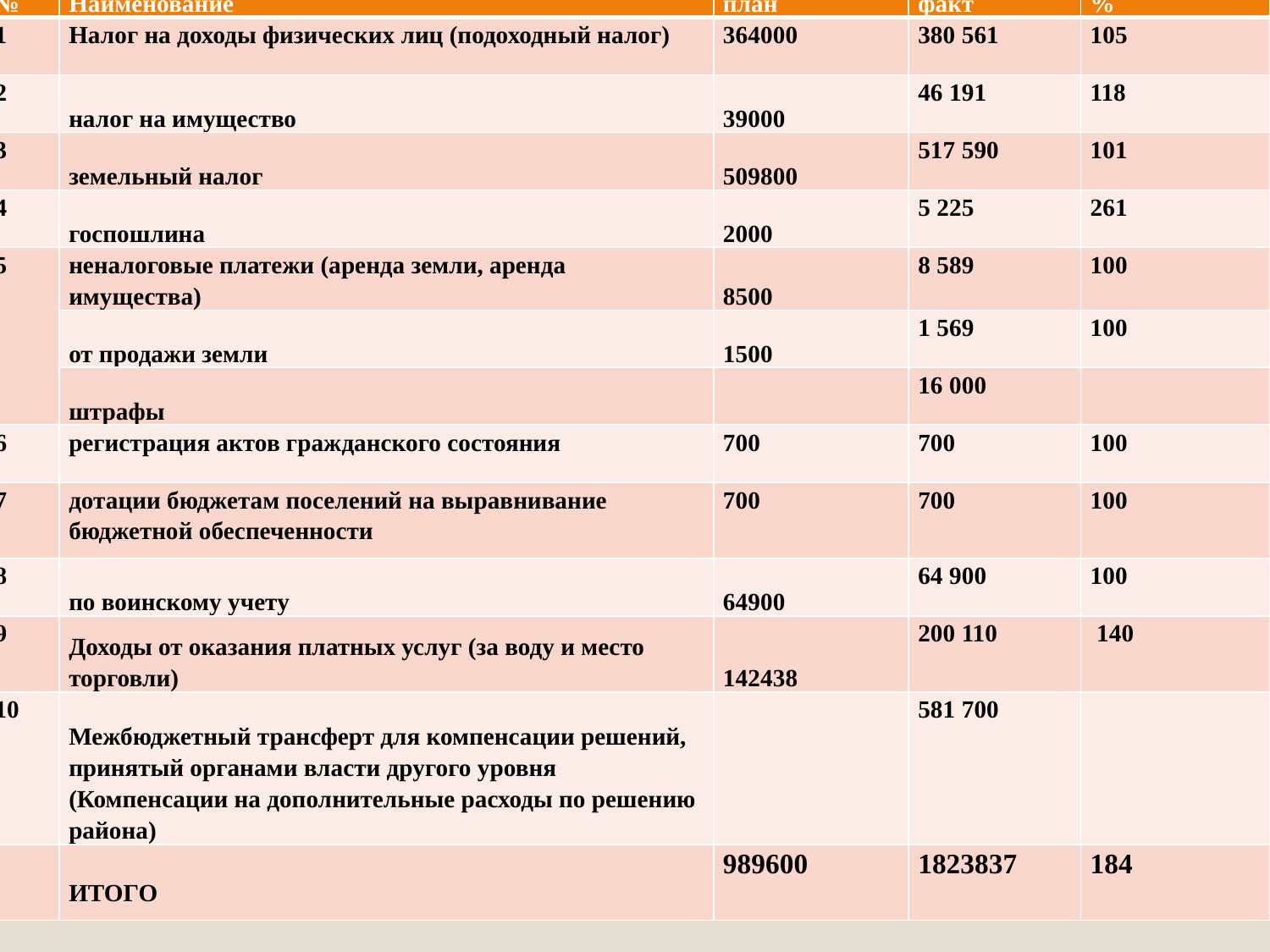

| № | Наименование | план | факт | % |
| --- | --- | --- | --- | --- |
| 1 | Налог на доходы физических лиц (подоходный налог) | 364000 | 380 561 | 105 |
| 2 | налог на имущество | 39000 | 46 191 | 118 |
| 3 | земельный налог | 509800 | 517 590 | 101 |
| 4 | госпошлина | 2000 | 5 225 | 261 |
| 5 | неналоговые платежи (аренда земли, аренда имущества) | 8500 | 8 589 | 100 |
|  | от продажи земли | 1500 | 1 569 | 100 |
|  | штрафы |  | 16 000 |  |
| 6 | регистрация актов гражданского состояния | 700 | 700 | 100 |
| 7 | дотации бюджетам поселений на выравнивание бюджетной обеспеченности | 700 | 700 | 100 |
| 8 | по воинскому учету | 64900 | 64 900 | 100 |
| 9 | Доходы от оказания платных услуг (за воду и место торговли) | 142438 | 200 110 | 140 |
| 10 | Межбюджетный трансферт для компенсации решений, принятый органами власти другого уровня (Компенсации на дополнительные расходы по решению района) |  | 581 700 |  |
|  | ИТОГО | 989600 | 1823837 | 184 |